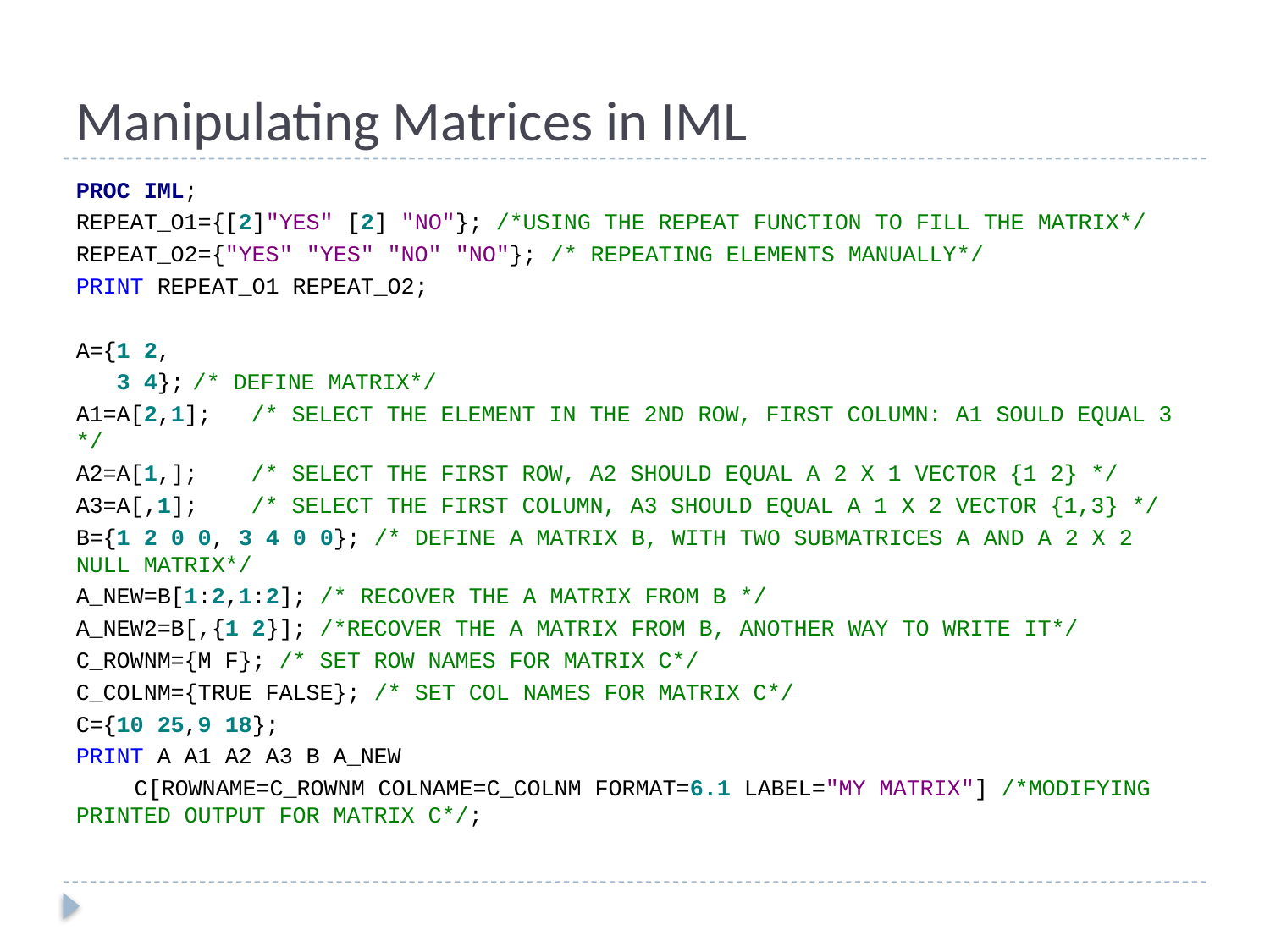

# Manipulating Matrices in IML
PROC IML;
REPEAT_O1={[2]"YES" [2] "NO"}; /*USING THE REPEAT FUNCTION TO FILL THE MATRIX*/
REPEAT_O2={"YES" "YES" "NO" "NO"}; /* REPEATING ELEMENTS MANUALLY*/
PRINT REPEAT_O1 REPEAT_O2;

A={1 2,
   3 4};	/* DEFINE MATRIX*/
A1=A[2,1];	/* SELECT THE ELEMENT IN THE 2ND ROW, FIRST COLUMN: A1 SOULD EQUAL 3 */
A2=A[1,];	/* SELECT THE FIRST ROW, A2 SHOULD EQUAL A 2 X 1 VECTOR {1 2} */
A3=A[,1];	/* SELECT THE FIRST COLUMN, A3 SHOULD EQUAL A 1 X 2 VECTOR {1,3} */
B={1 2 0 0, 3 4 0 0}; /* DEFINE A MATRIX B, WITH TWO SUBMATRICES A AND A 2 X 2 NULL MATRIX*/
A_NEW=B[1:2,1:2]; /* RECOVER THE A MATRIX FROM B */
A_NEW2=B[,{1 2}]; /*RECOVER THE A MATRIX FROM B, ANOTHER WAY TO WRITE IT*/
C_ROWNM={M F}; /* SET ROW NAMES FOR MATRIX C*/
C_COLNM={TRUE FALSE}; /* SET COL NAMES FOR MATRIX C*/
C={10 25,9 18};
PRINT A A1 A2 A3 B A_NEW
		C[ROWNAME=C_ROWNM COLNAME=C_COLNM FORMAT=6.1 LABEL="MY MATRIX"] /*MODIFYING PRINTED OUTPUT FOR MATRIX C*/;